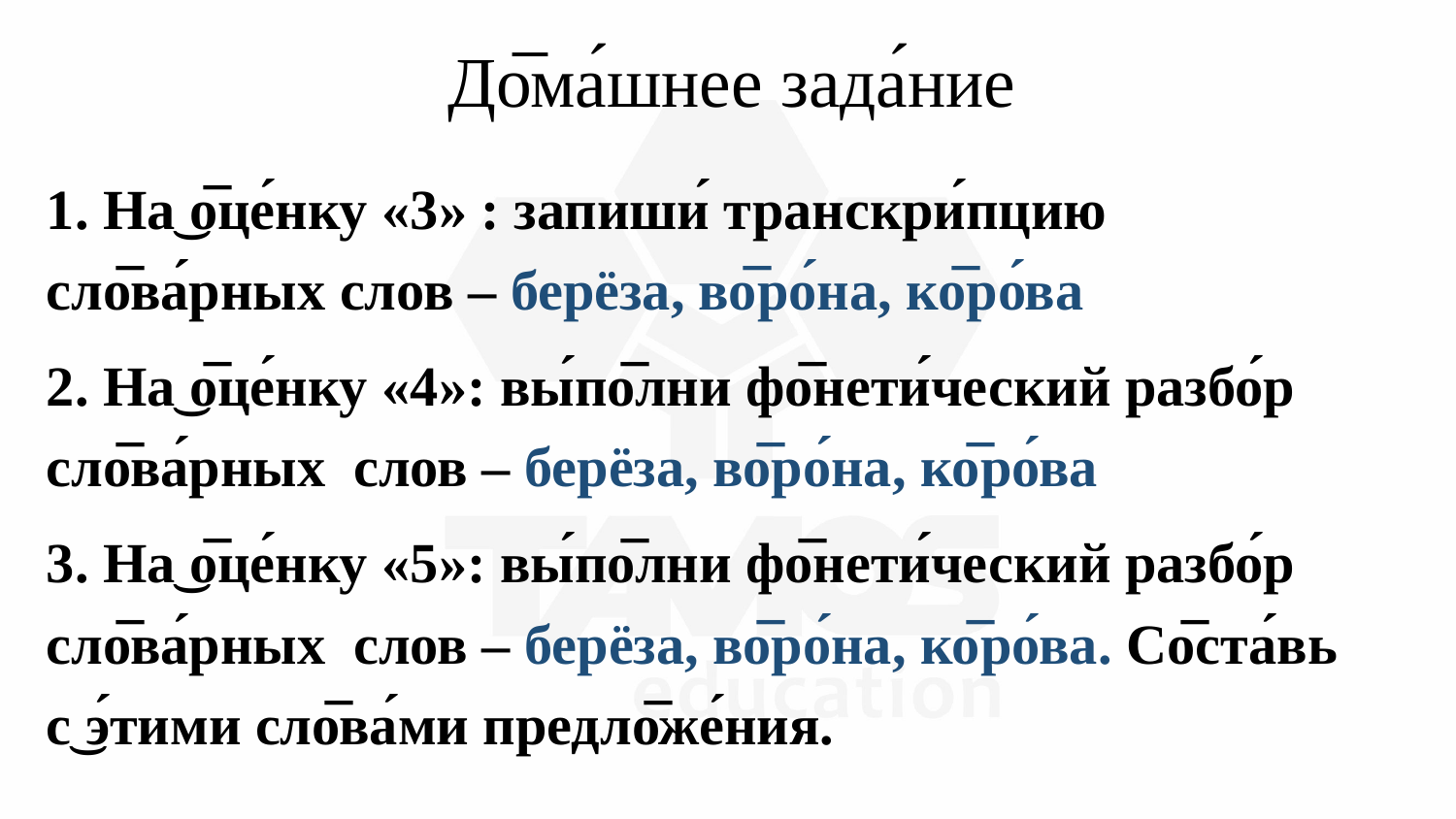

# До̅ма́шнее зада́ние
1. На͜ о̅це́нку «3» : запиши́ транскри́пцию сло̅ва́рных слов – берёза, во̅ро́на, ко̅ро́ва
2. На͜ о̅це́нку «4»: вы́по̅лни фо̅нети́ческий разбо́р сло̅ва́рных  слов – берёза, во̅ро́на, ко̅ро́ва
3. На͜ о̅це́нку «5»: вы́по̅лни фо̅нети́ческий разбо́р сло̅ва́рных  слов – берёза, во̅ро́на, ко̅ро́ва. Со̅ста́вь с͜ э́тими сло̅ва́ми предло̅же́ния.